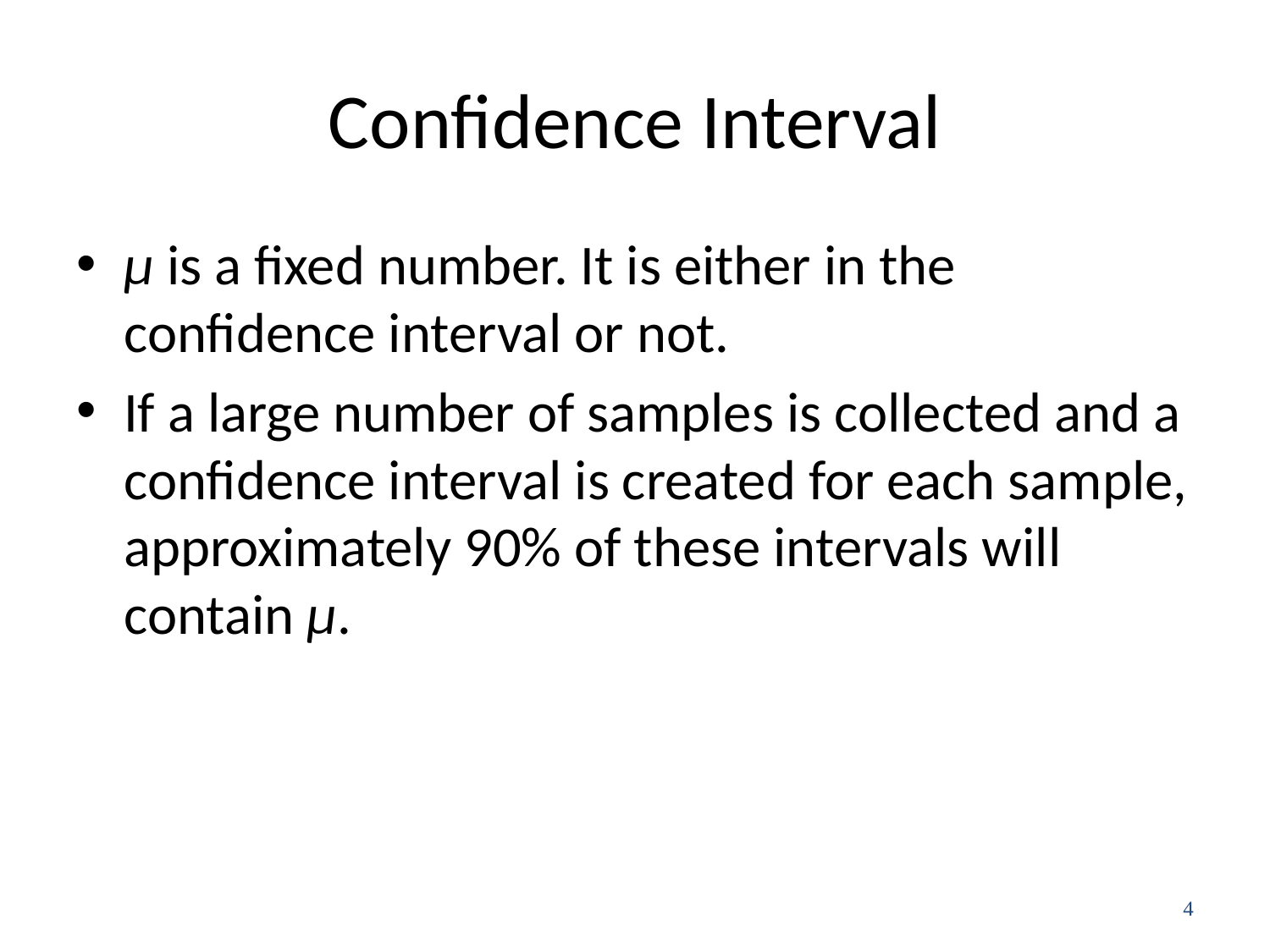

# Confidence Interval
μ is a fixed number. It is either in the confidence interval or not.
If a large number of samples is collected and a confidence interval is created for each sample, approximately 90% of these intervals will contain μ.
4